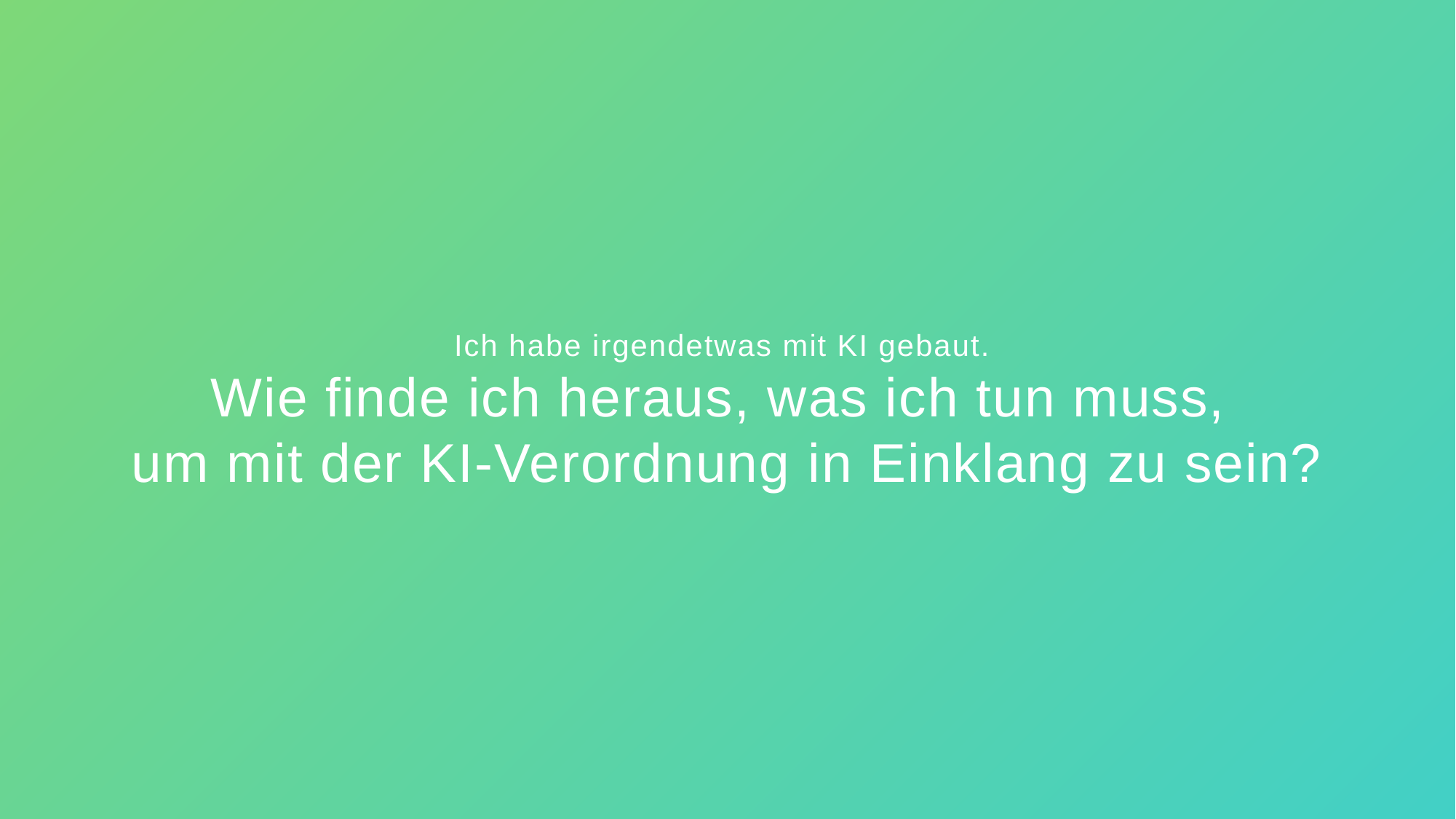

# Ich habe irgendetwas mit KI gebaut. Wie finde ich heraus, was ich tun muss, um mit der KI-Verordnung in Einklang zu sein?